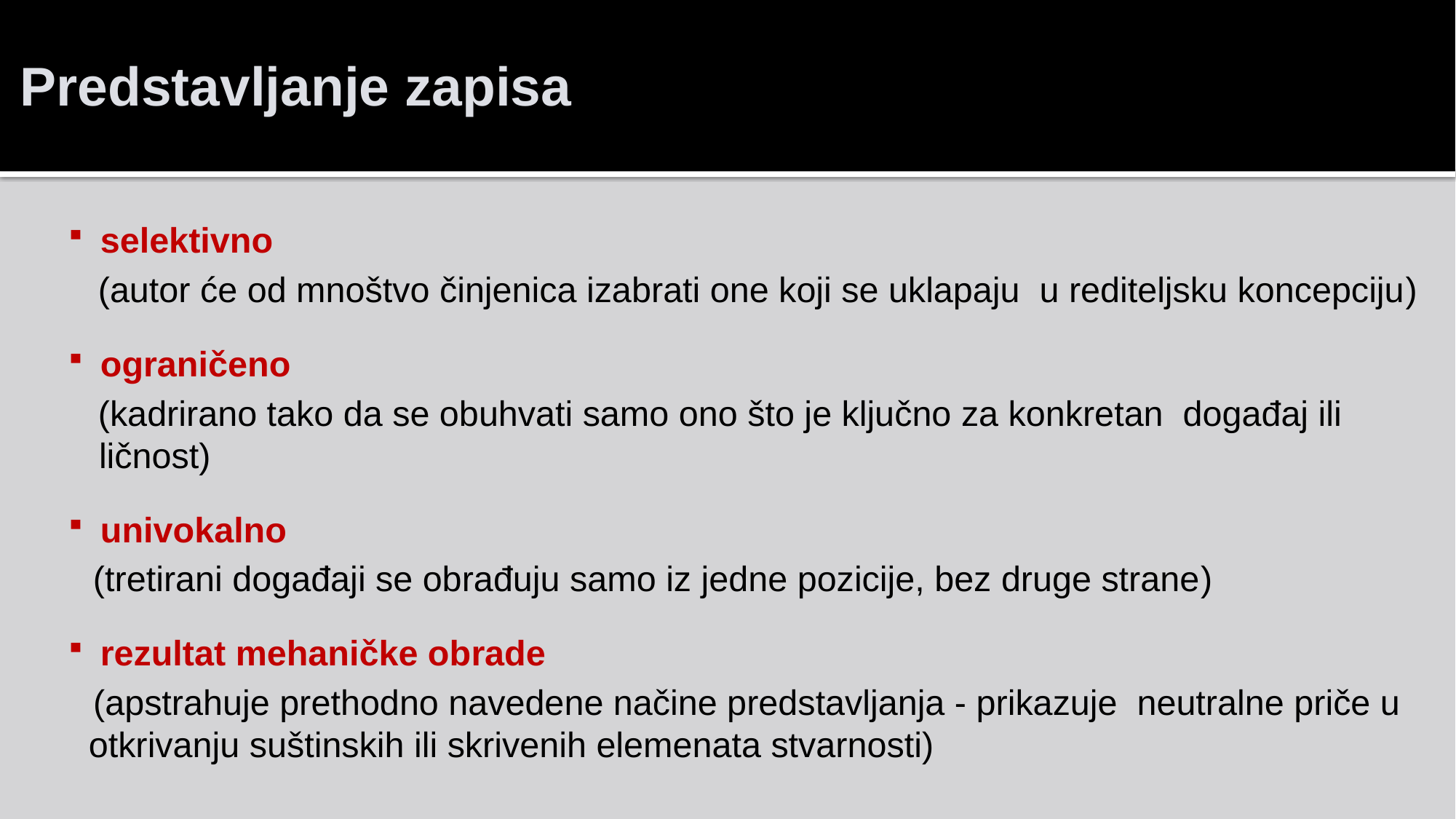

# Predstavljanje zapisa

selektivno
   (autor će od mnoštvo činjenica izabrati one koji se uklapaju  u rediteljsku koncepciju)

ograničeno
   (kadrirano tako da se obuhvati samo ono što je ključno za konkretan  događaj ili ličnost)

univokalno
   (tretirani događaji se obrađuju samo iz jedne pozicije, bez druge strane)

rezultat mehaničke obrade
   (apstrahuje prethodno navedene načine predstavljanja - prikazuje  neutralne priče u otkrivanju suštinskih ili skrivenih elemenata stvarnosti)